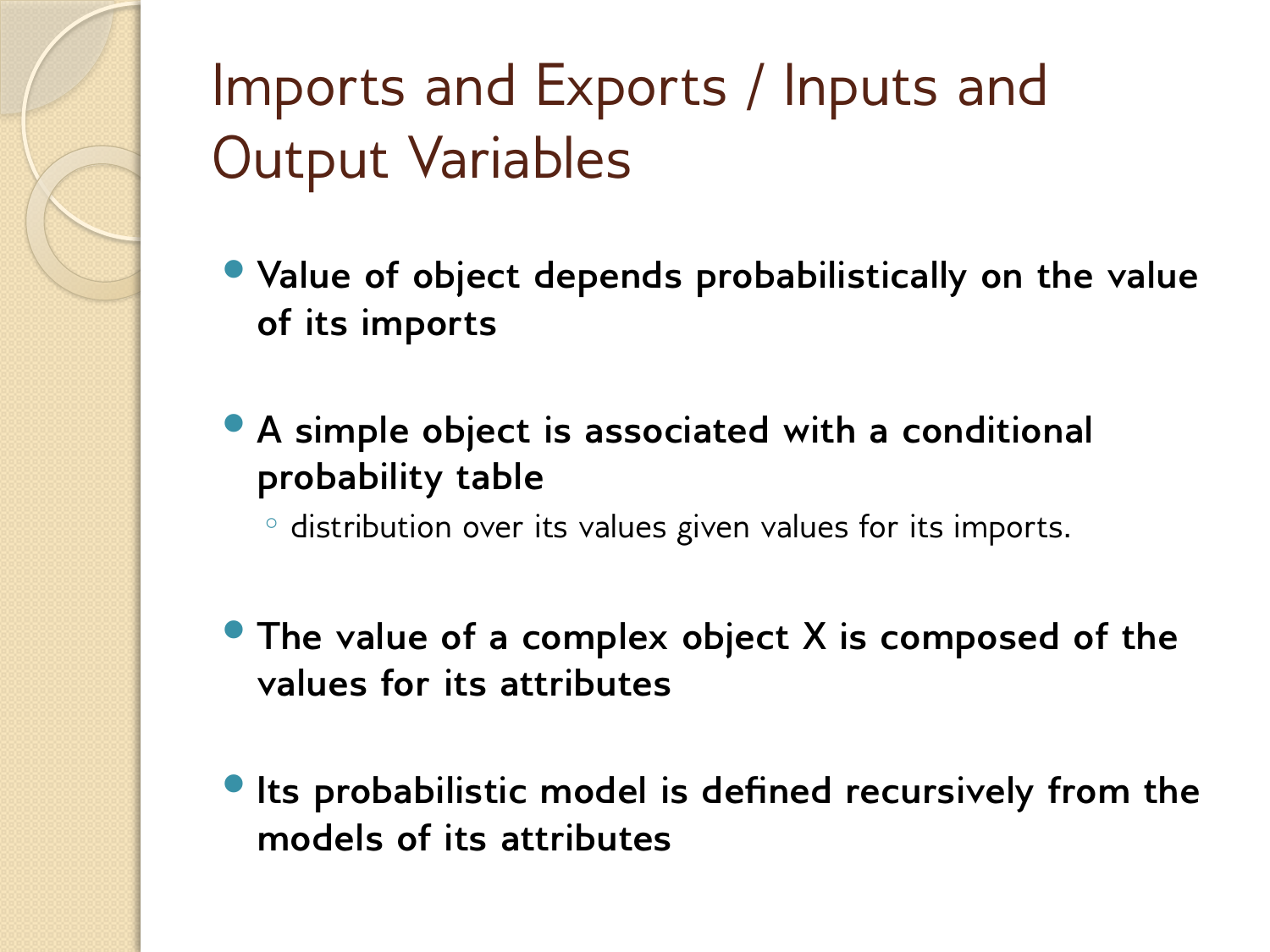

# Imports and Exports / Inputs and Output Variables
Value of object depends probabilistically on the value of its imports

A simple object is associated with a conditional probability table
distribution over its values given values for its imports.

The value of a complex object X is composed of the values for its attributes

Its probabilistic model is defined recursively from the models of its attributes